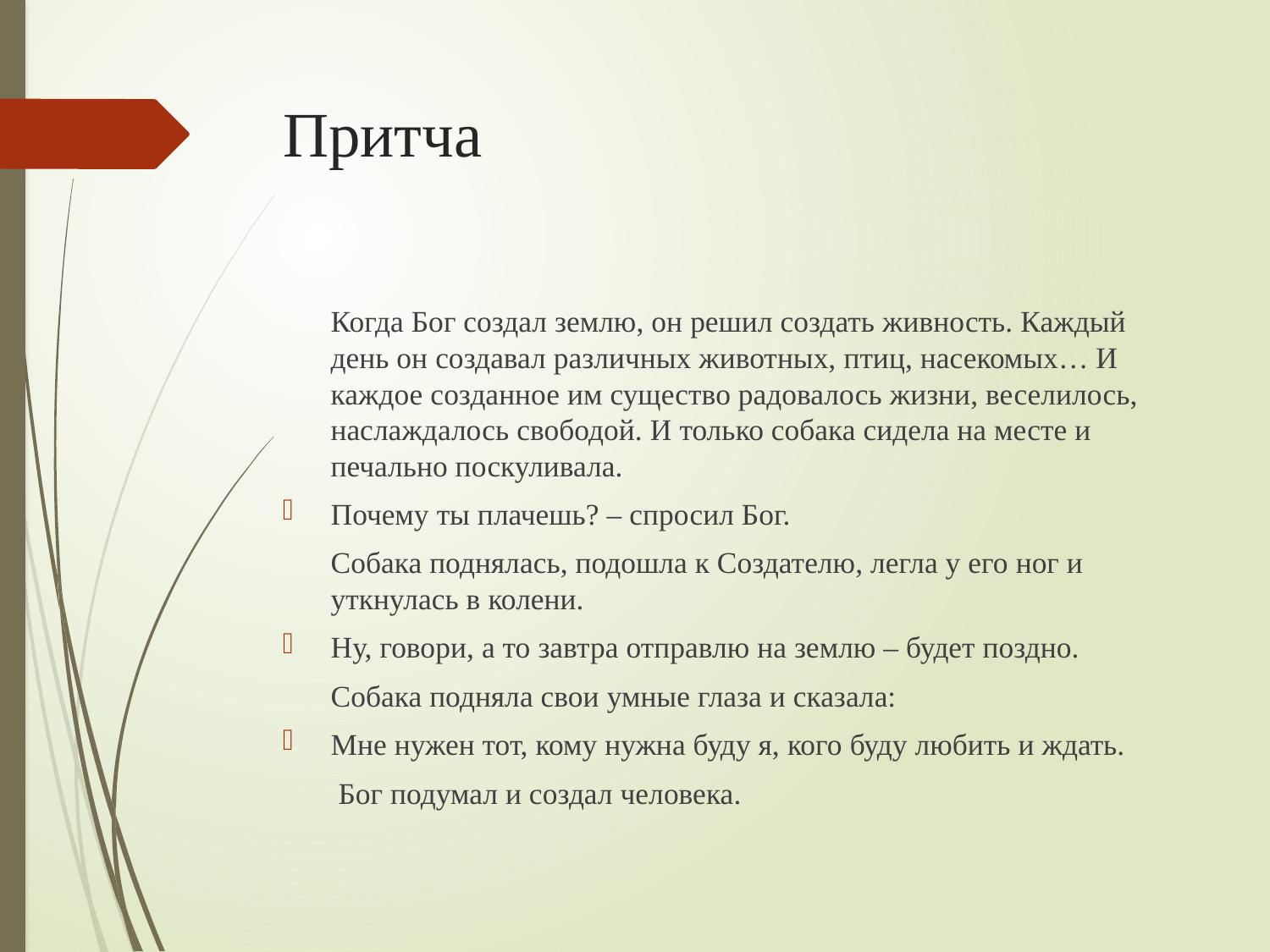

# Притча
	Когда Бог создал землю, он решил создать живность. Каждый день он создавал различных животных, птиц, насекомых… И каждое созданное им существо радовалось жизни, веселилось, наслаждалось свободой. И только собака сидела на месте и печально поскуливала.
Почему ты плачешь? – спросил Бог.
	Собака поднялась, подошла к Создателю, легла у его ног и уткнулась в колени.
Ну, говори, а то завтра отправлю на землю – будет поздно.
	Собака подняла свои умные глаза и сказала:
Мне нужен тот, кому нужна буду я, кого буду любить и ждать.
	 Бог подумал и создал человека.